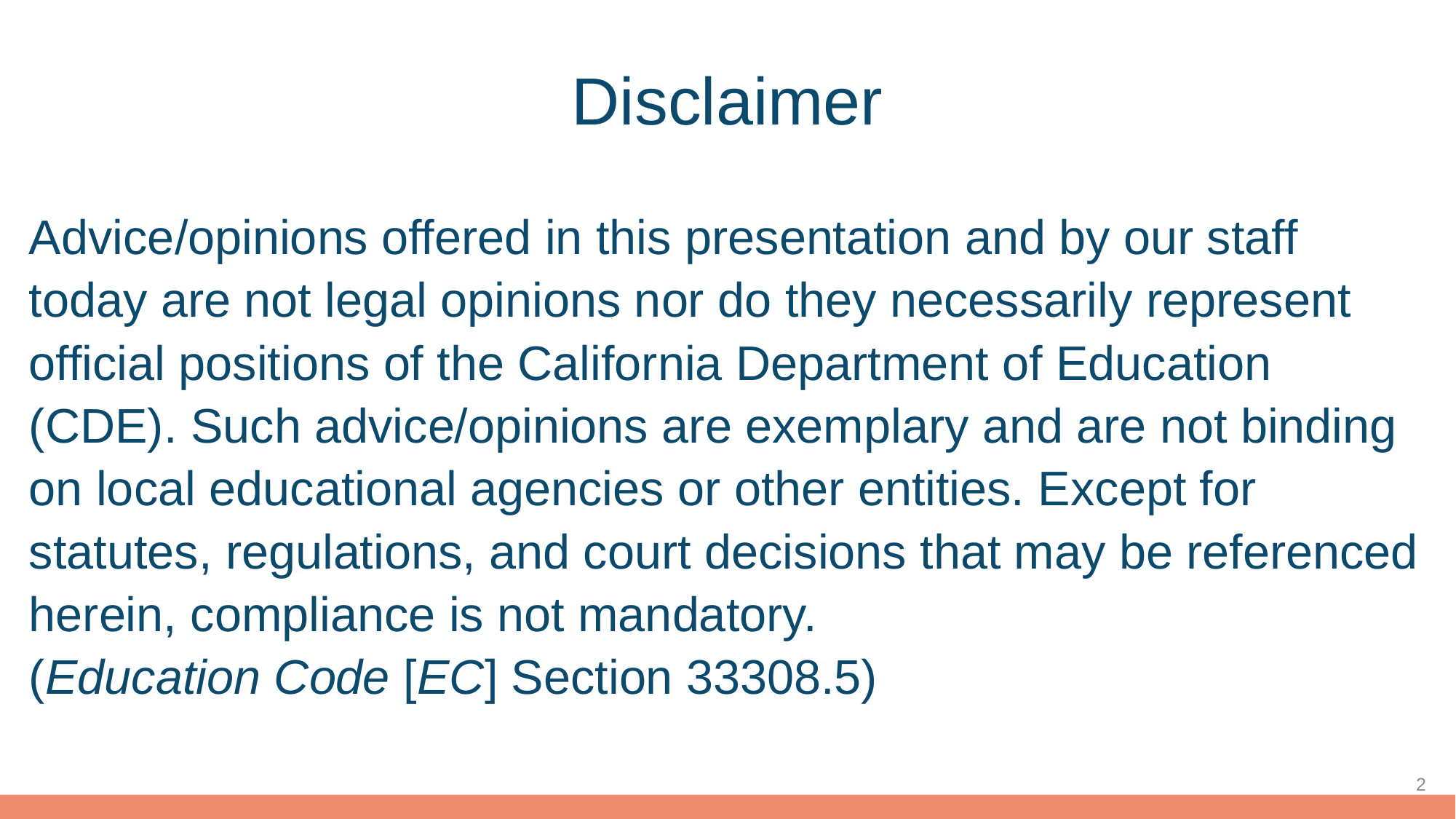

# Disclaimer
Advice/opinions offered in this presentation and by our staff today are not legal opinions nor do they necessarily represent official positions of the California Department of Education (CDE). Such advice/opinions are exemplary and are not binding on local educational agencies or other entities. Except for statutes, regulations, and court decisions that may be referenced herein, compliance is not mandatory.
(Education Code [EC] Section 33308.5)
2